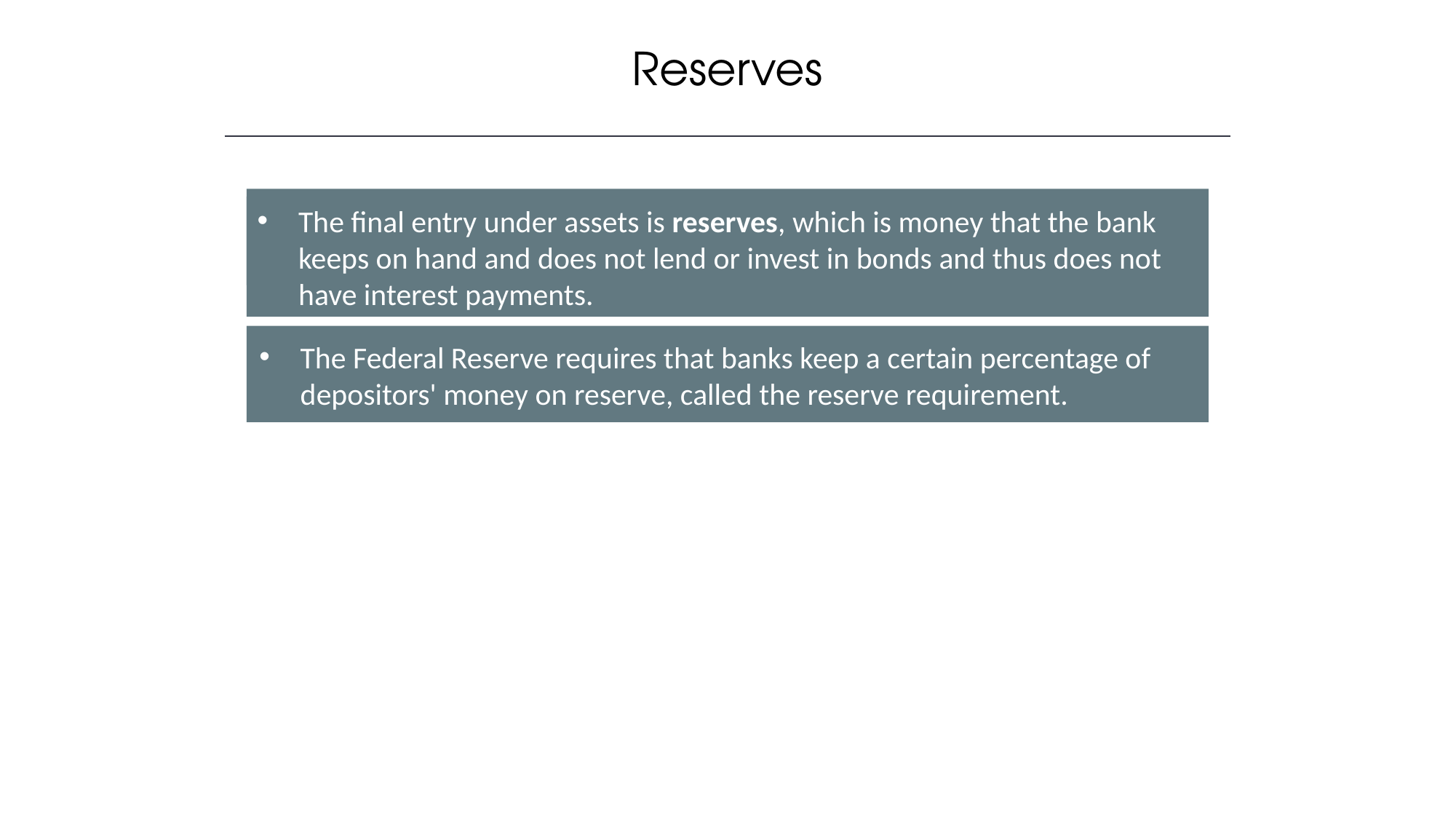

Reserves

The final entry under assets is reserves, which is money that the bank keeps on hand and does not lend or invest in bonds and thus does not have interest payments.

The Federal Reserve requires that banks keep a certain percentage of depositors' money on reserve, called the reserve requirement.